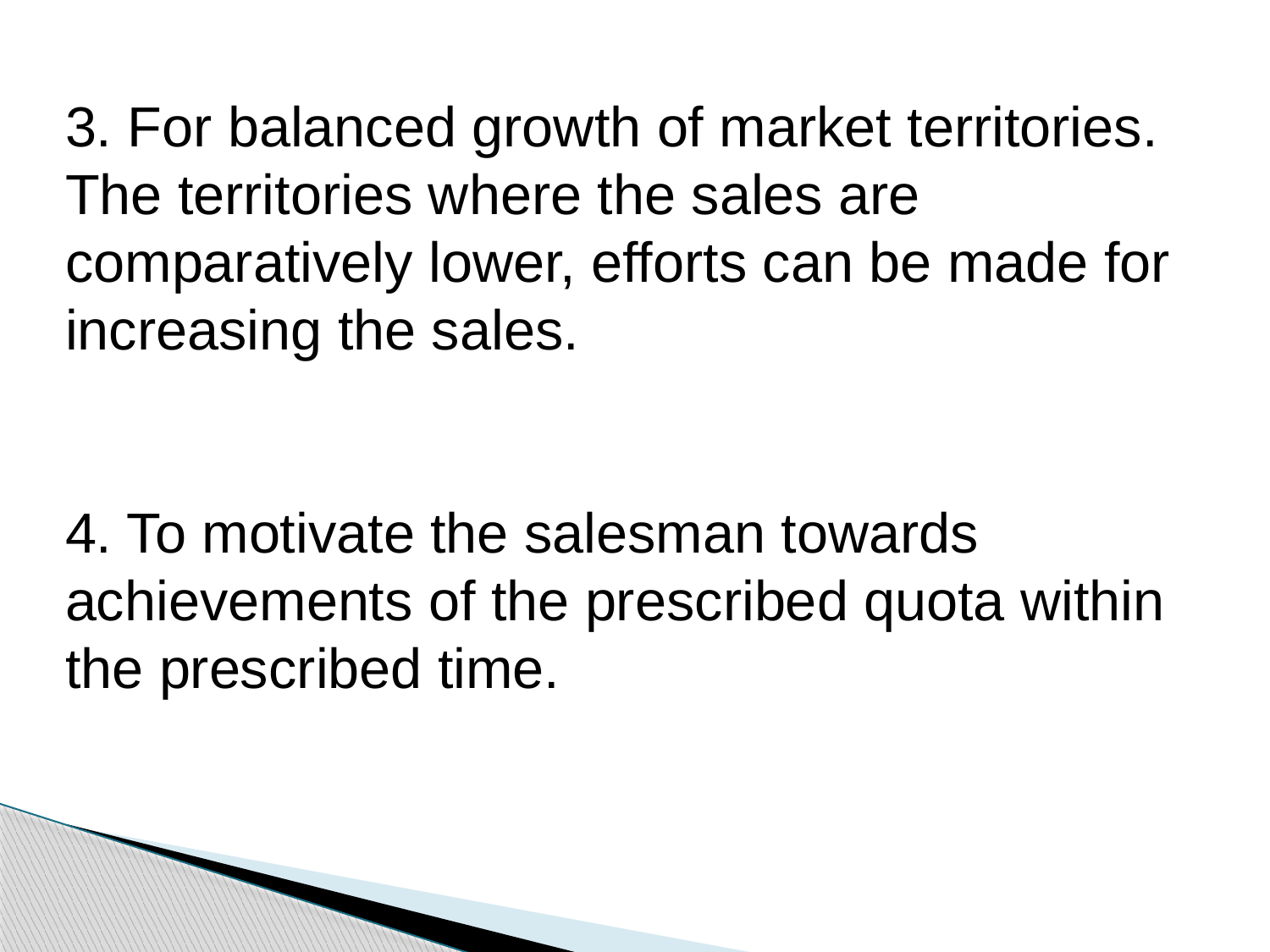

3. For balanced growth of market territories. The territories where the sales are comparatively lower, efforts can be made for increasing the sales.

4. To motivate the salesman towards achievements of the prescribed quota within the prescribed time.